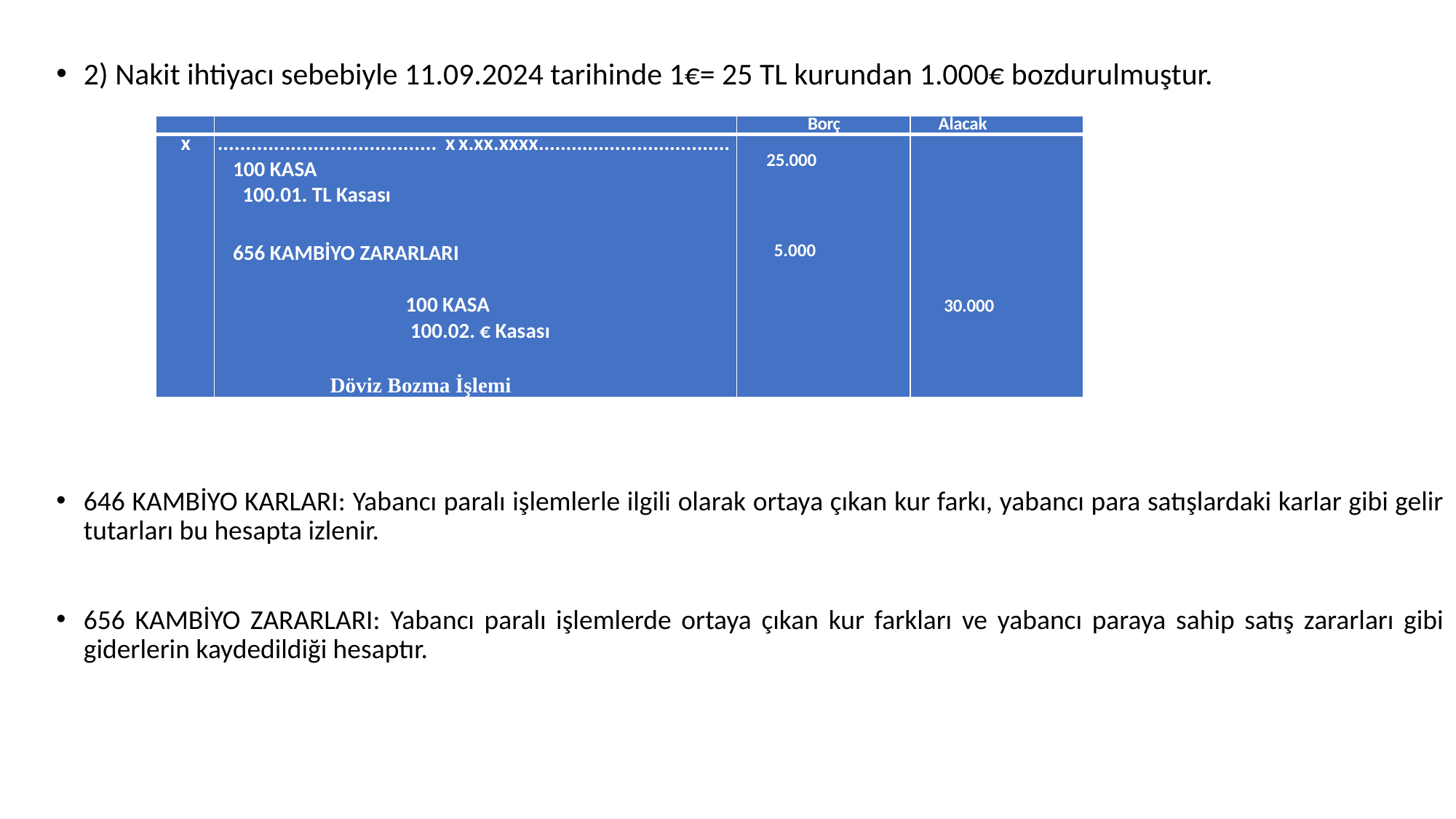

2) Nakit ihtiyacı sebebiyle 11.09.2024 tarihinde 1€= 25 TL kurundan 1.000€ bozdurulmuştur.

646 KAMBİYO KARLARI: Yabancı paralı işlemlerle ilgili olarak ortaya çıkan kur farkı, yabancı para satışlardaki karlar gibi gelir tutarları bu hesapta izlenir.

656 KAMBİYO ZARARLARI: Yabancı paralı işlemlerde ortaya çıkan kur farkları ve yabancı paraya sahip satış zararları gibi giderlerin kaydedildiği hesaptır.

|  |  | Borç | Alacak |
| --- | --- | --- | --- |
| x | ....................................... xx.xx.xxxx................................... 100 KASA 100.01. TL Kasası 656 KAMBİYO ZARARLARI 100 KASA 100.02. € Kasası Döviz Bozma İşlemi | 25.000 5.000 | 30.000 |